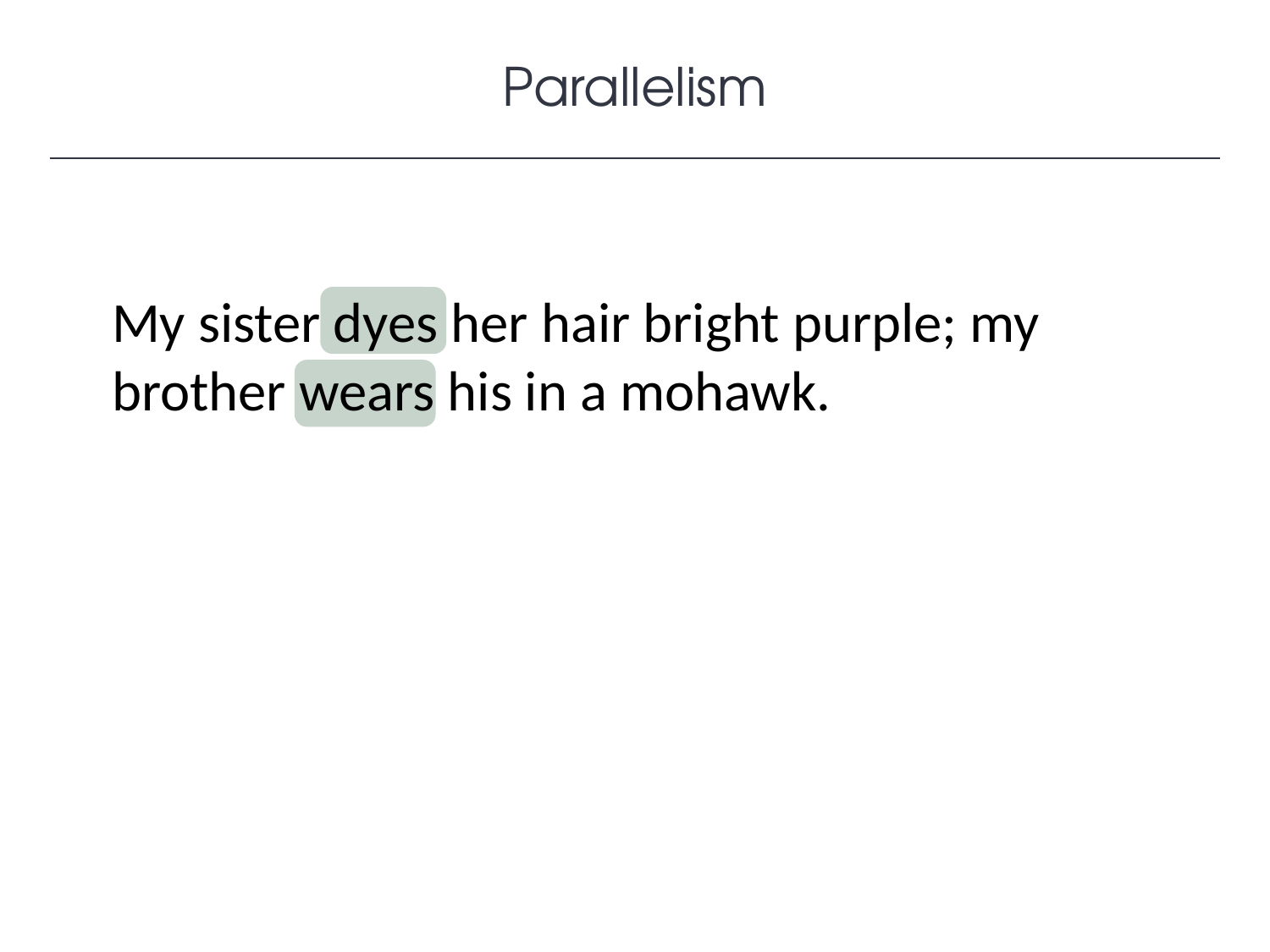

Parallelism
HAWKES LEARNING
My sister dyes her hair bright purple; my brother wears his in a mohawk.